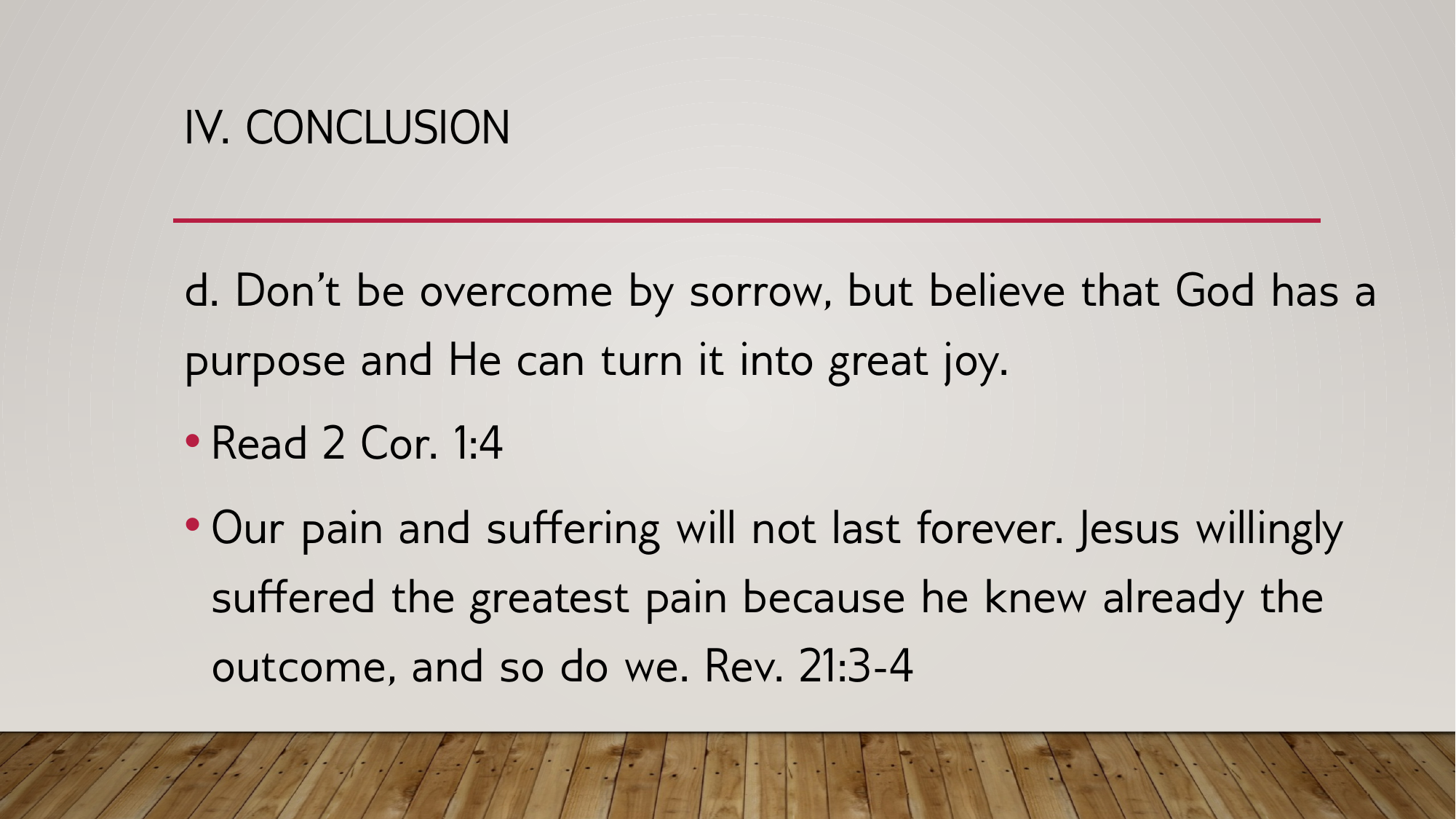

# Iv. conclusion
d. Don’t be overcome by sorrow, but believe that God has a purpose and He can turn it into great joy.
Read 2 Cor. 1:4
Our pain and suffering will not last forever. Jesus willingly suffered the greatest pain because he knew already the outcome, and so do we. Rev. 21:3-4